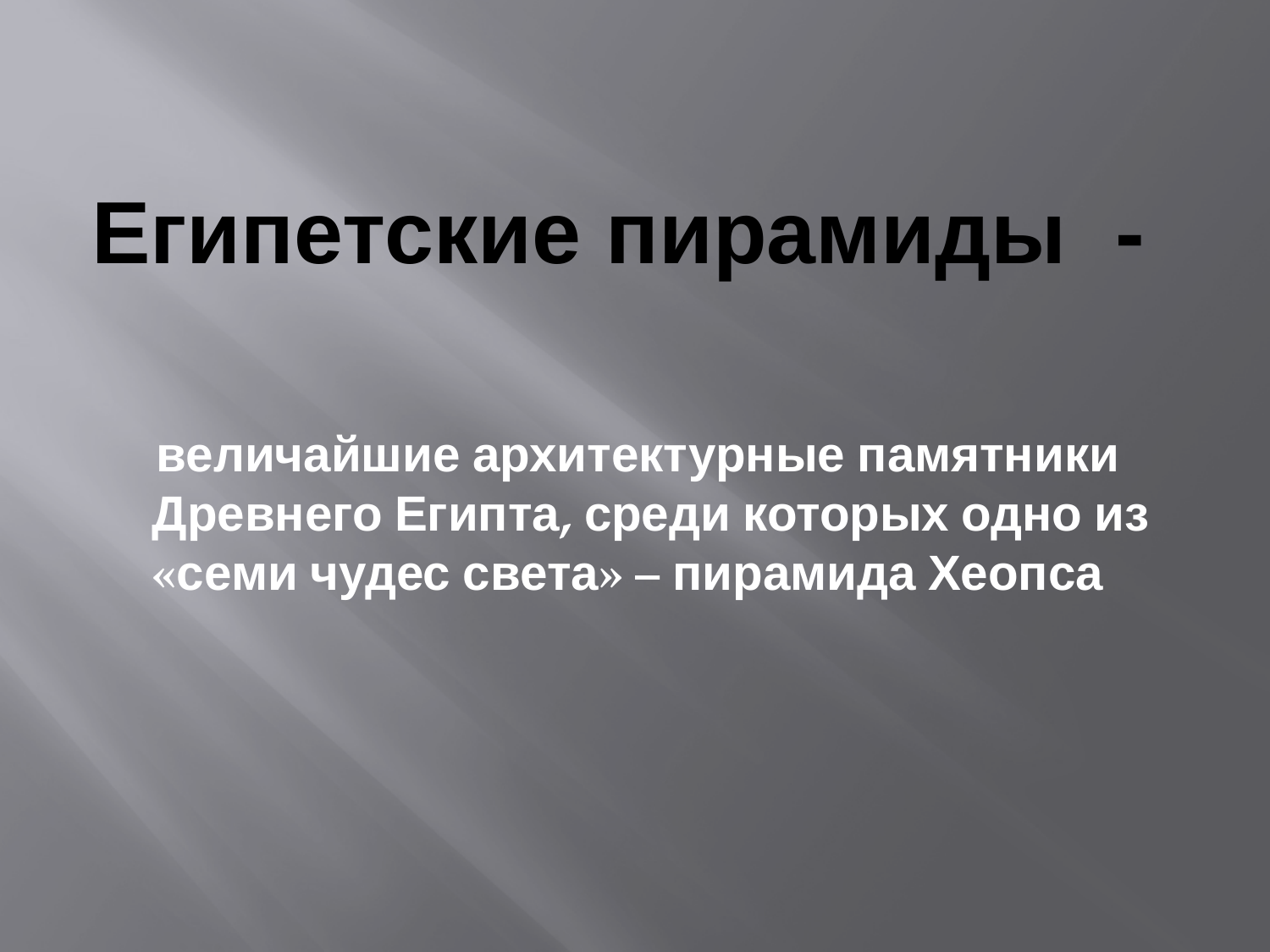

# Египетские пирамиды  -
     величайшие архитектурные памятники Древнего Египта, среди которых одно из «семи чудес света» – пирамида Хеопса